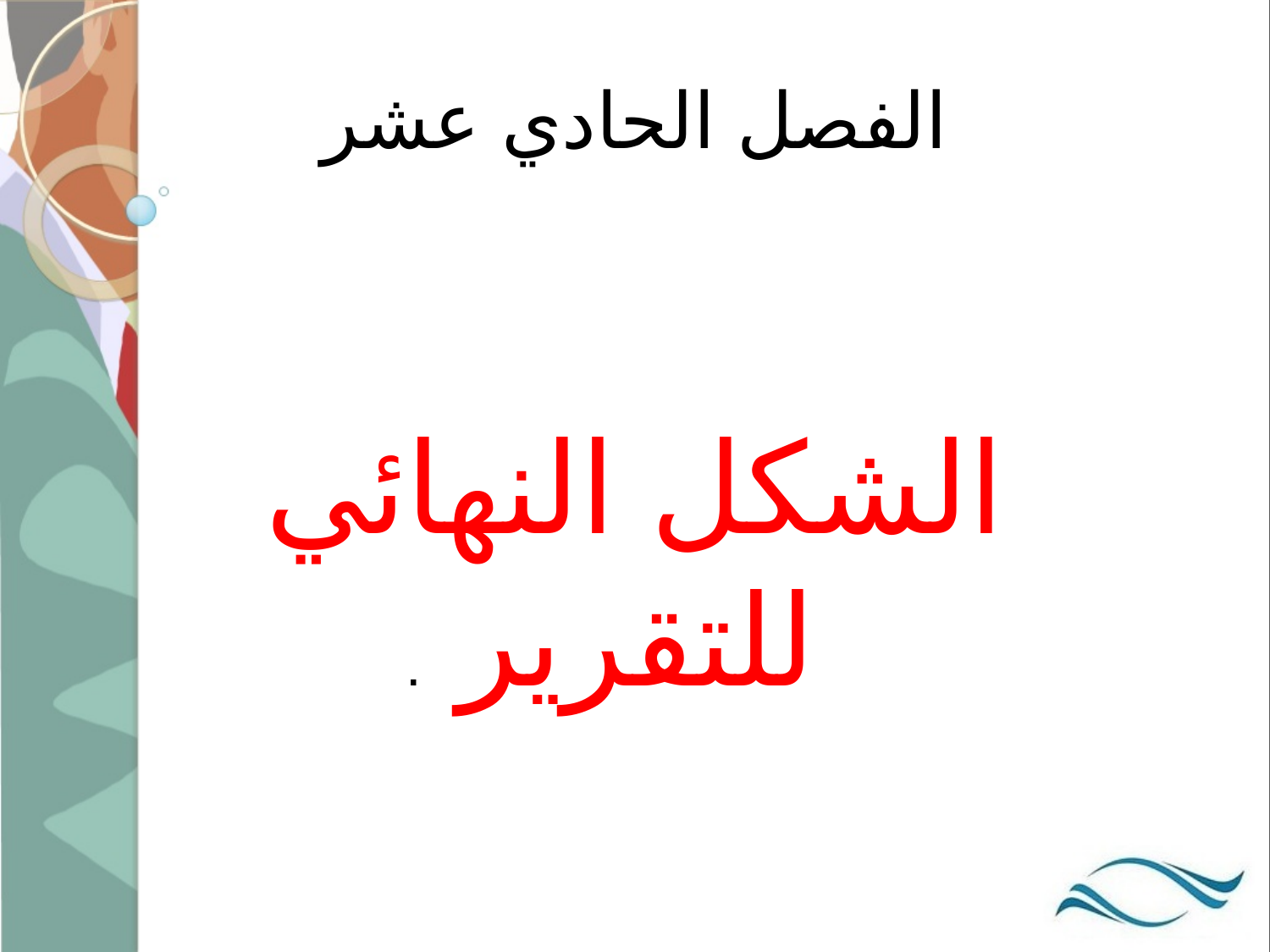

# الفصل الحادي عشر

الشكل النهائي للتقرير .